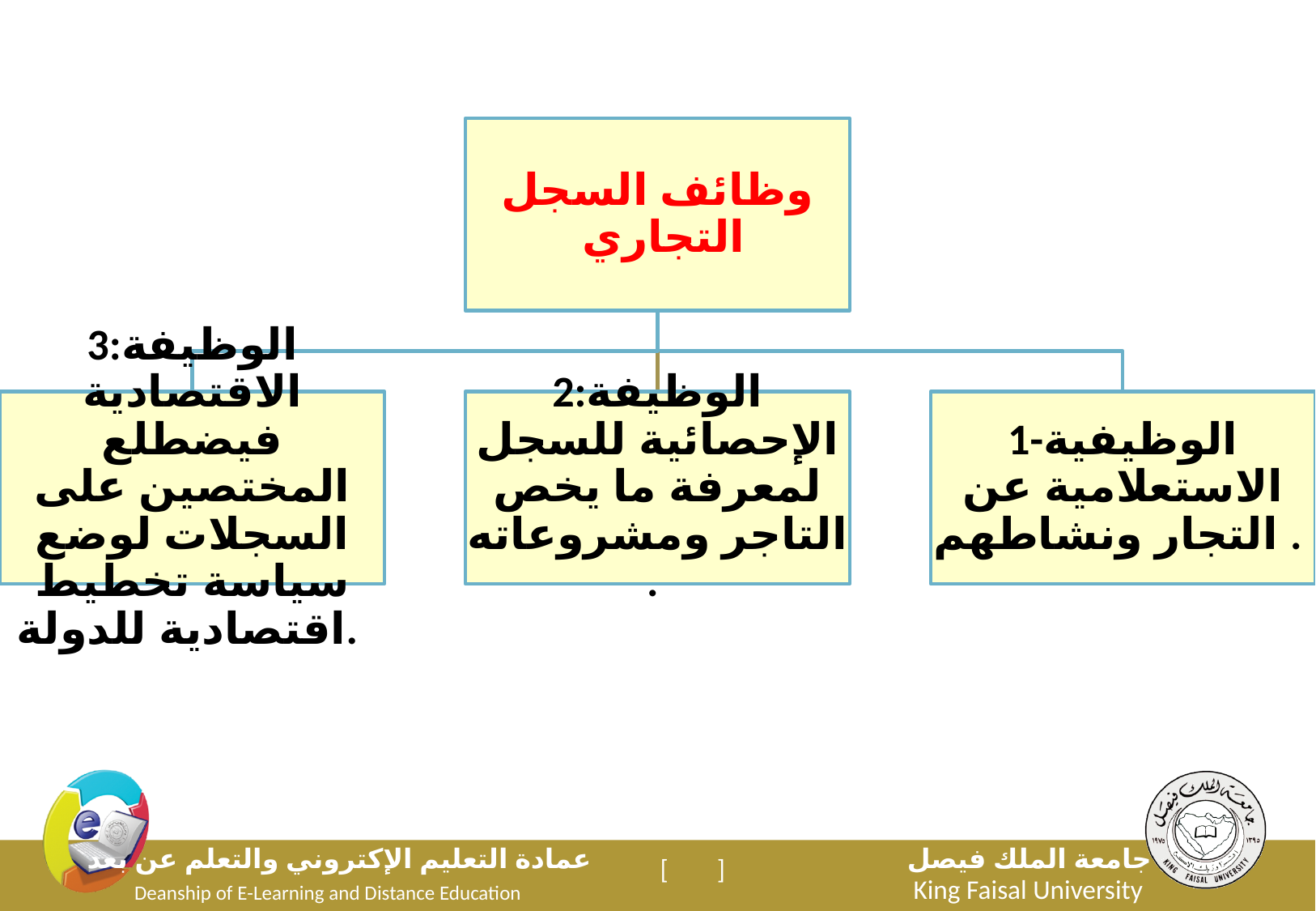

وظائف السجل التجاري
3:الوظيفة الاقتصادية فيضطلع المختصين على السجلات لوضع سياسة تخطيط اقتصادية للدولة.
2:الوظيفة الإحصائية للسجل لمعرفة ما يخص التاجر ومشروعاته .
1-الوظيفية الاستعلامية عن التجار ونشاطهم .